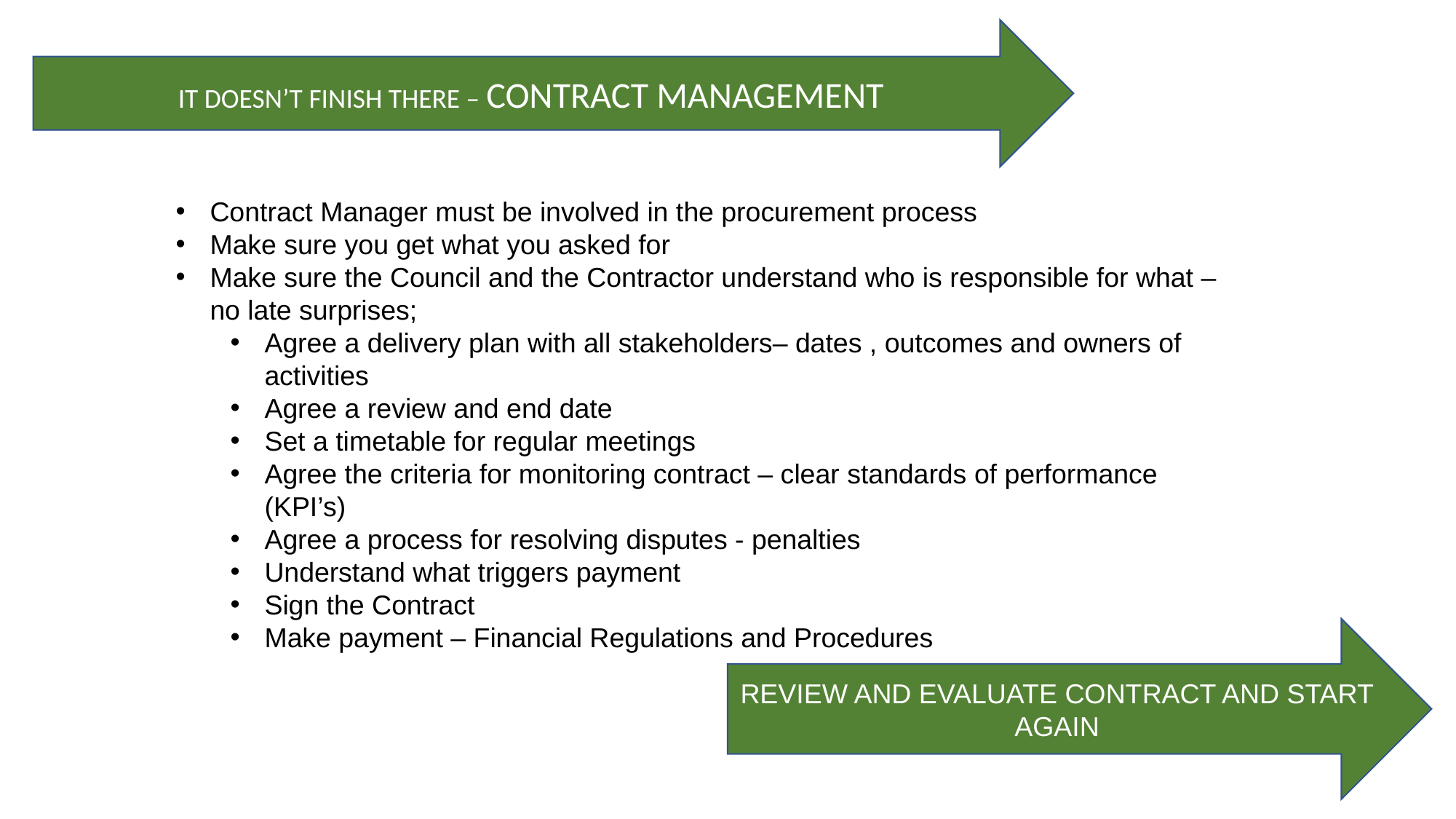

IT DOESN’T FINISH THERE – CONTRACT MANAGEMENT
Contract Manager must be involved in the procurement process
Make sure you get what you asked for
Make sure the Council and the Contractor understand who is responsible for what – no late surprises;
Agree a delivery plan with all stakeholders– dates , outcomes and owners of activities
Agree a review and end date
Set a timetable for regular meetings
Agree the criteria for monitoring contract – clear standards of performance (KPI’s)
Agree a process for resolving disputes - penalties
Understand what triggers payment
Sign the Contract
Make payment – Financial Regulations and Procedures

REVIEW AND EVALUATE CONTRACT AND START AGAIN